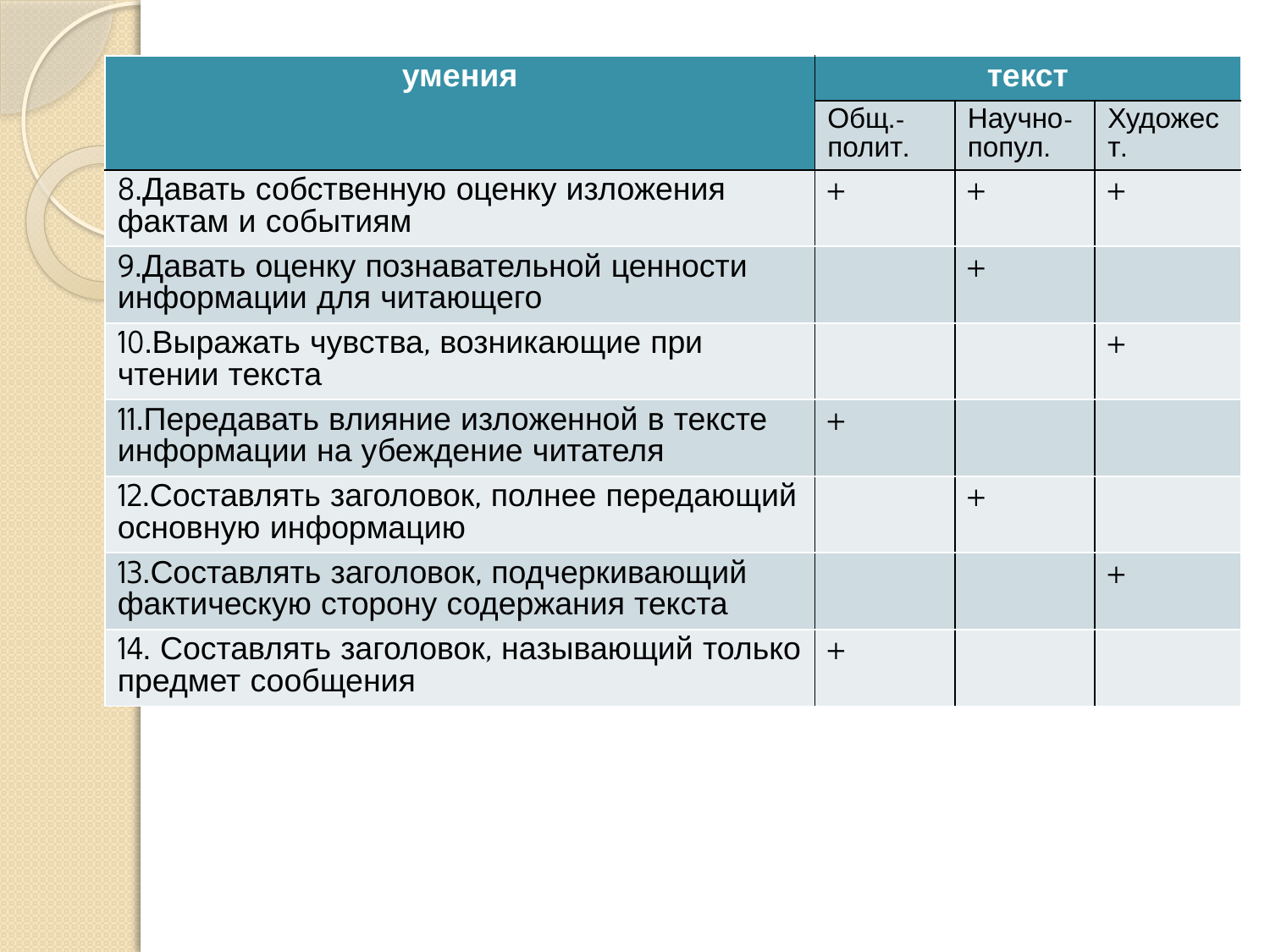

| умения | текст |  |  |
| --- | --- | --- | --- |
|  | Общ.-полит. | Научно-попул. | Художест. |
| 8.Давать собственную оценку изложения фактам и событиям | + | + | + |
| 9.Давать оценку познавательной ценности информации для читающего |  | + |  |
| 10.Выражать чувства, возникающие при чтении текста |  |  | + |
| 11.Передавать влияние изложенной в тексте информации на убеждение читателя | + |  |  |
| 12.Составлять заголовок, полнее передающий основную информацию |  | + |  |
| 13.Составлять заголовок, подчеркивающий фактическую сторону содержания текста |  |  | + |
| 14. Составлять заголовок, называющий только предмет сообщения | + |  |  |